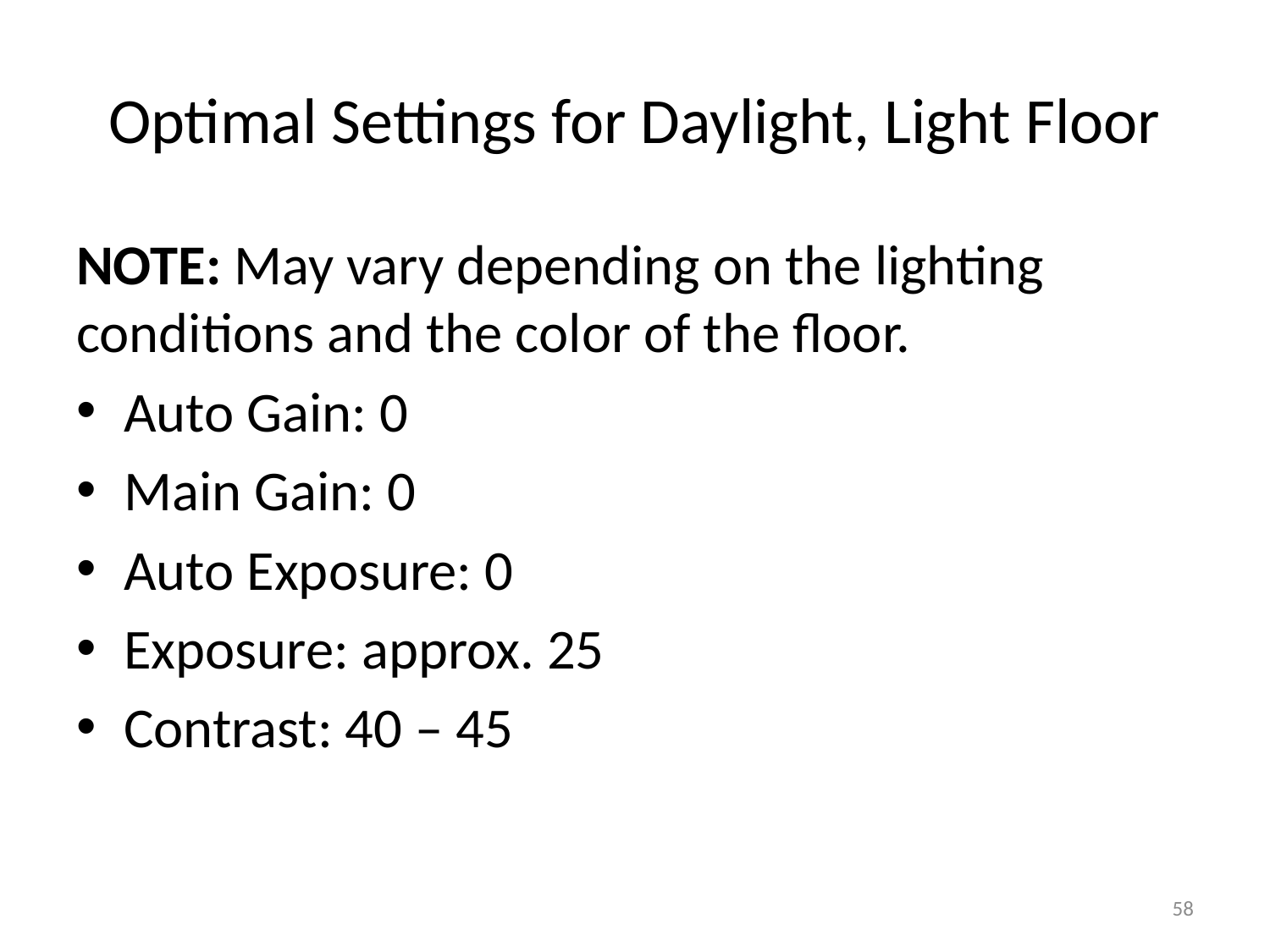

# Optimal Settings for Daylight, Light Floor
NOTE: May vary depending on the lighting conditions and the color of the floor.
Auto Gain: 0
Main Gain: 0
Auto Exposure: 0
Exposure: approx. 25
Contrast: 40 – 45
58